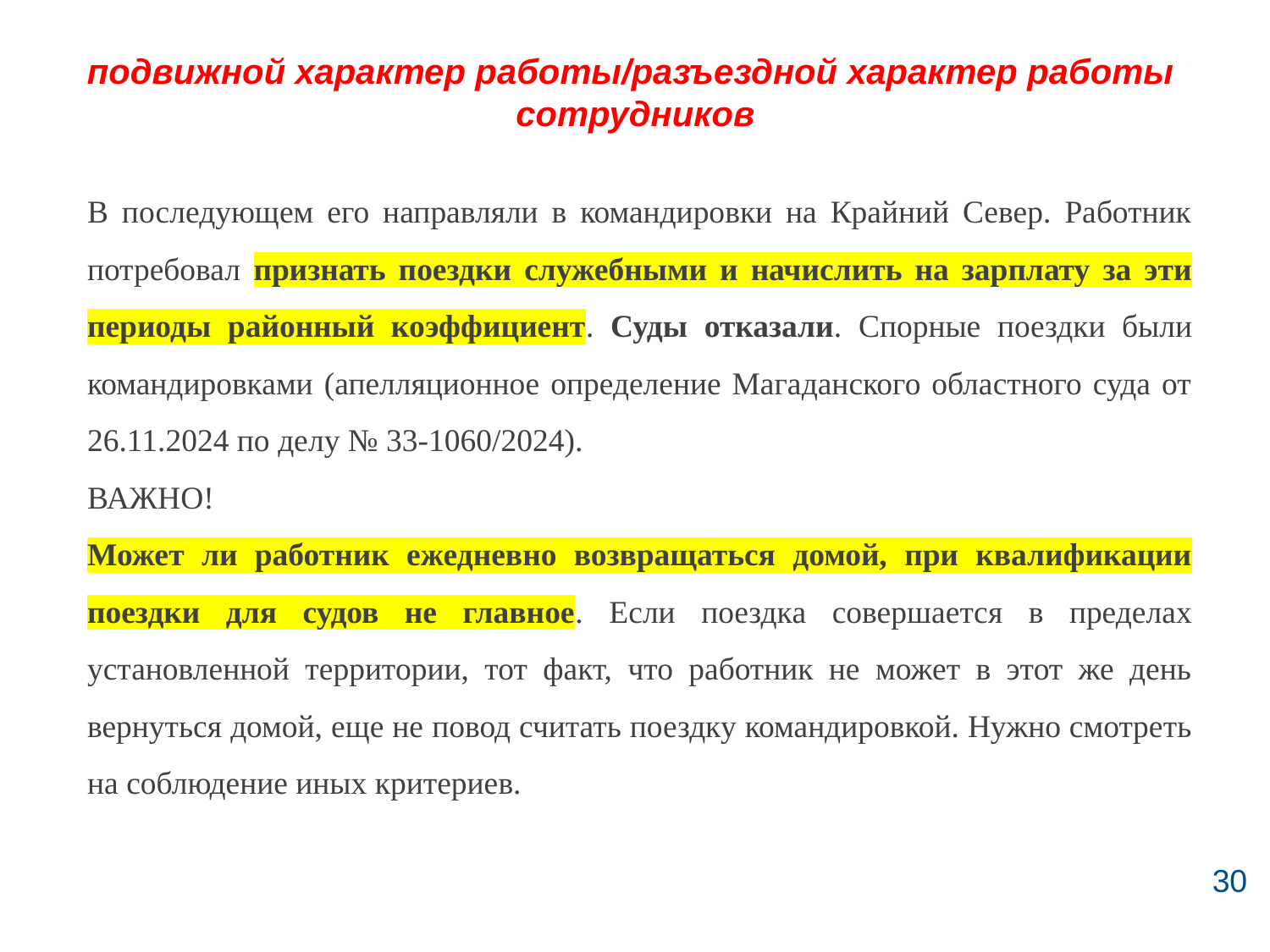

# подвижной характер работы/разъездной характер работы  сотрудников
В последующем его направляли в командировки на Крайний Север. Работник потребовал признать поездки служебными и начислить на зарплату за эти периоды районный коэффициент. Суды отказали. Спорные поездки были командировками (апелляционное определение Магаданского областного суда от 26.11.2024 по делу № 33-1060/2024).
ВАЖНО!
Может ли работник ежедневно возвращаться домой, при квалификации поездки для судов не главное. Если поездка совершается в пределах установленной территории, тот факт, что работник не может в этот же день вернуться домой, еще не повод считать поездку командировкой. Нужно смотреть на соблюдение иных критериев.